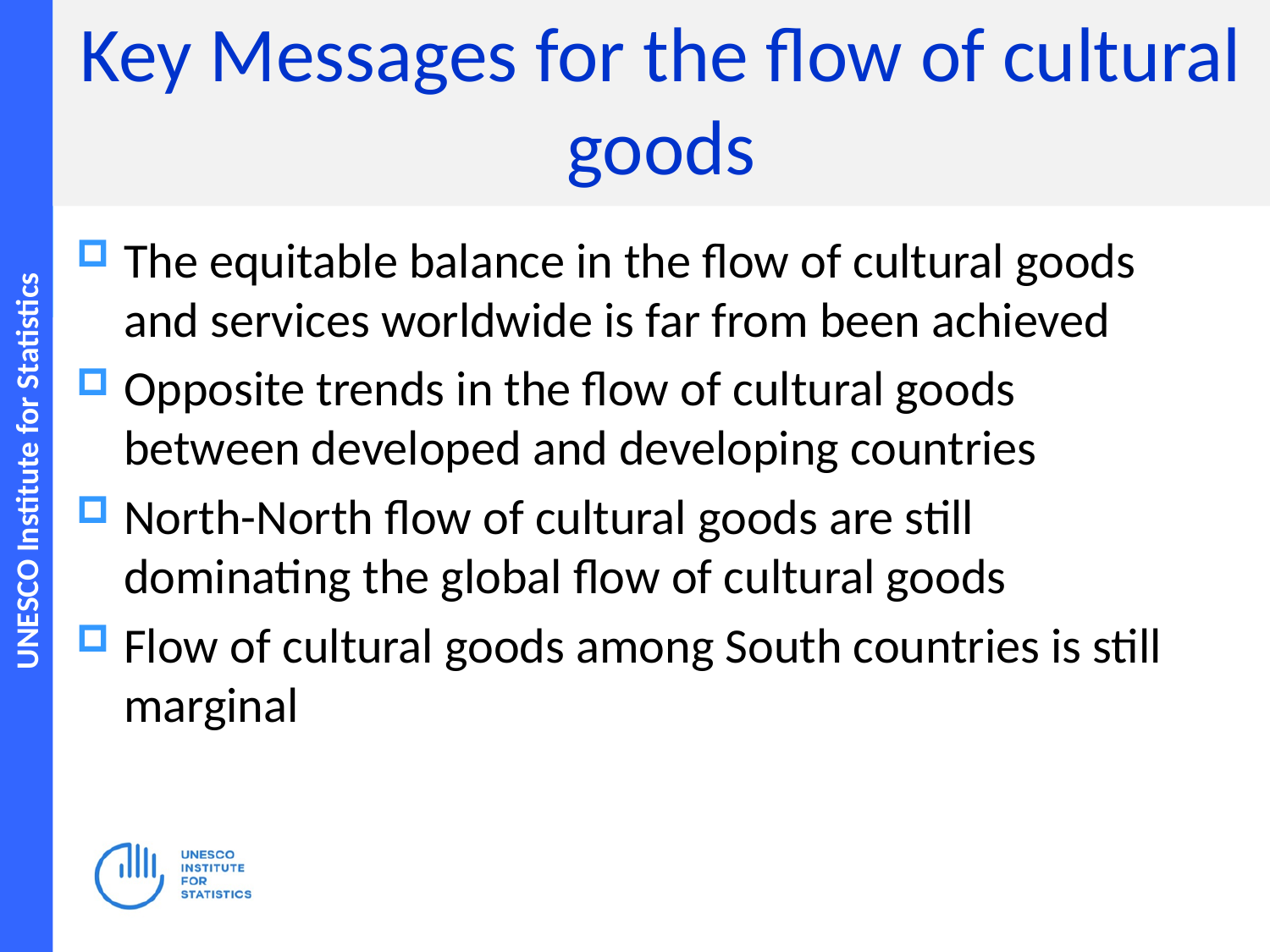

# Key Messages for the flow of cultural goods
The equitable balance in the flow of cultural goods and services worldwide is far from been achieved
Opposite trends in the flow of cultural goods between developed and developing countries
North-North flow of cultural goods are still dominating the global flow of cultural goods
Flow of cultural goods among South countries is still marginal